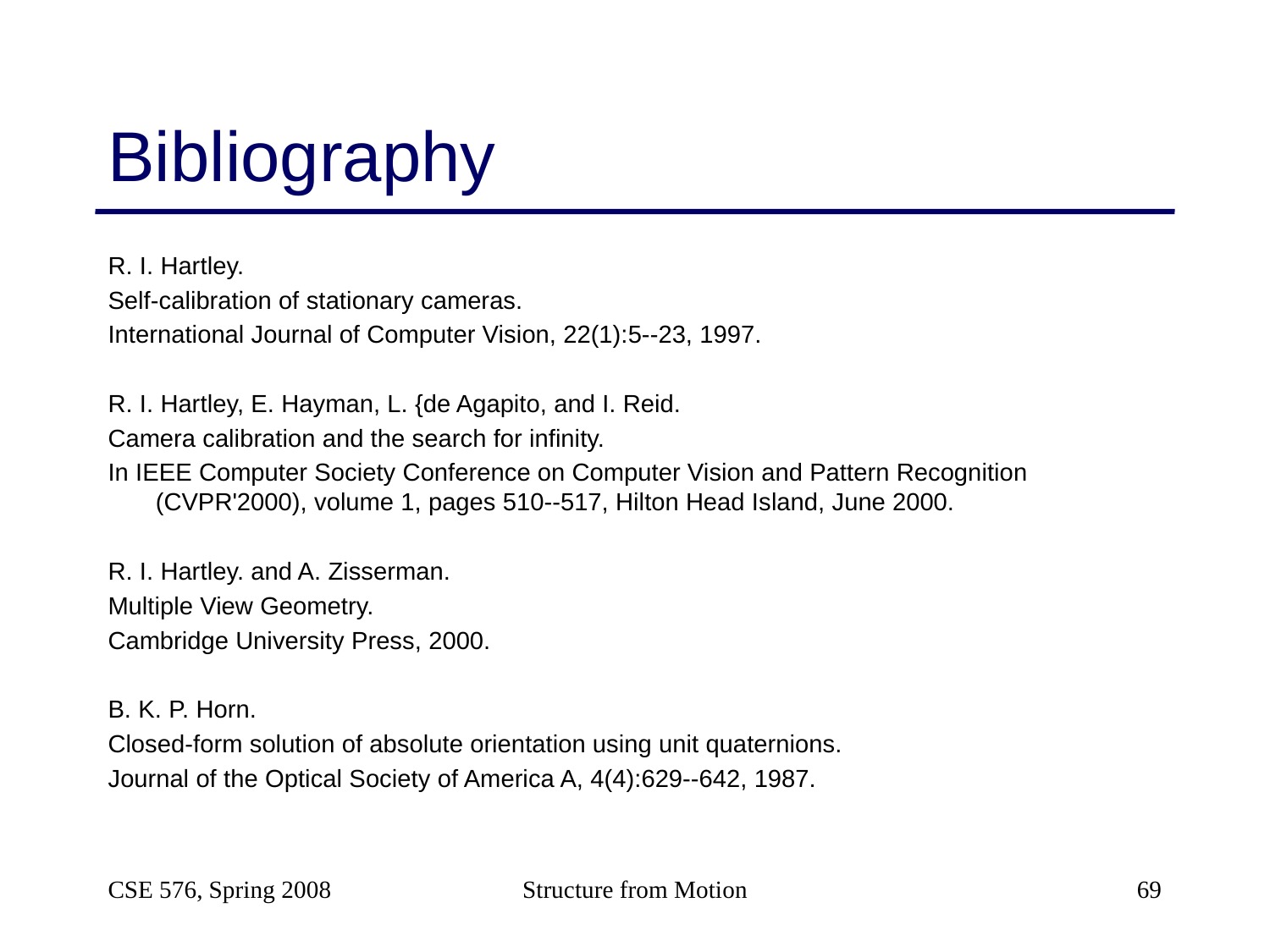

# Bibliography
R. I. Hartley.
Self-calibration of stationary cameras.
International Journal of Computer Vision, 22(1):5--23, 1997.

R. I. Hartley, E. Hayman, L. {de Agapito, and I. Reid.
Camera calibration and the search for infinity.
In IEEE Computer Society Conference on Computer Vision and Pattern Recognition (CVPR'2000), volume 1, pages 510--517, Hilton Head Island, June 2000.

R. I. Hartley. and A. Zisserman.
Multiple View Geometry.
Cambridge University Press, 2000.

B. K. P. Horn.
Closed-form solution of absolute orientation using unit quaternions.
Journal of the Optical Society of America A, 4(4):629--642, 1987.
CSE 576, Spring 2008
Structure from Motion
69